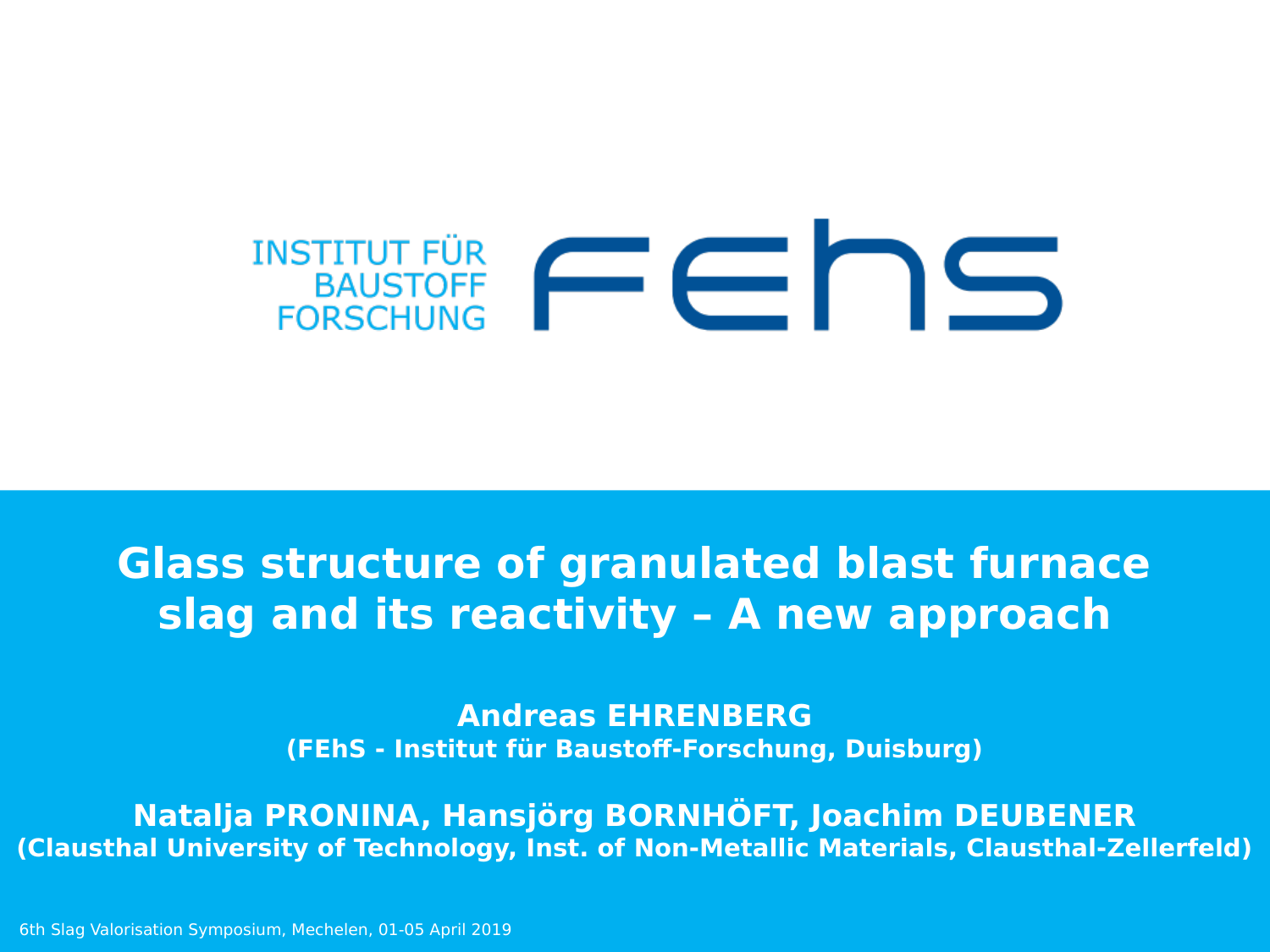

Glass structure of granulated blast furnace
slag and its reactivity – A new approach

Andreas EHRENBERG
(FEhS - Institut für Baustoff-Forschung, Duisburg)

Natalja PRONINA, Hansjörg BORNHÖFT, Joachim DEUBENER
(Clausthal University of Technology, Inst. of Non-Metallic Materials, Clausthal-Zellerfeld)
6th Slag Valorisation Symposium, Mechelen, 01-05 April 2019